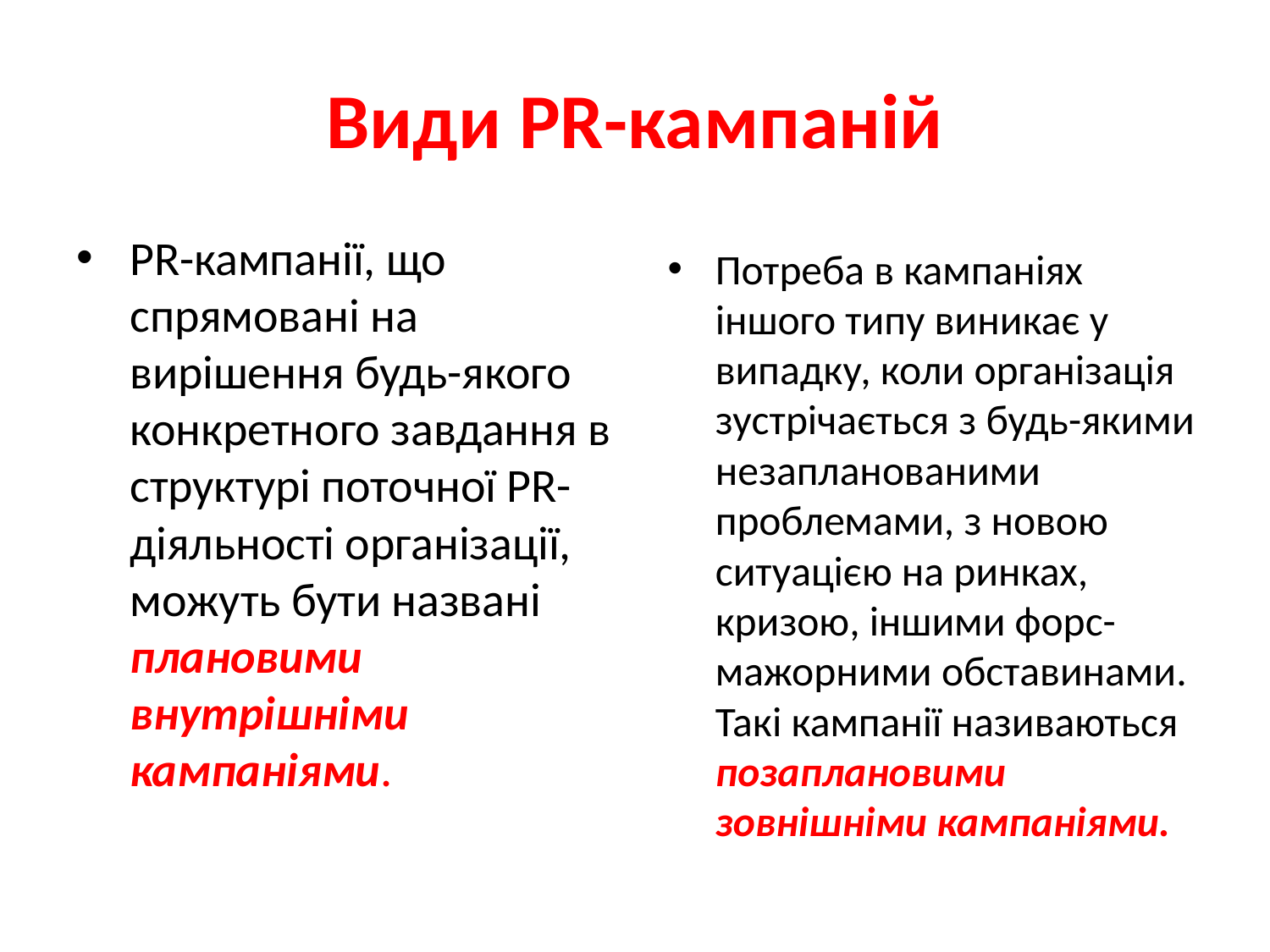

# Види PR-кампаній
PR-кампанії, що спрямовані на вирішення будь-якого конкретного завдання в структурі поточної PR-діяльності організації, можуть бути названі плановими внутрішніми кампаніями.
Потреба в кампаніях іншого типу виникає у випадку, коли організація зустрічається з будь-якими незапланованими проблемами, з новою ситуацією на ринках, кризою, іншими форс-мажорними обставинами. Такі кампанії називаються позаплановими зовнішніми кампаніями.